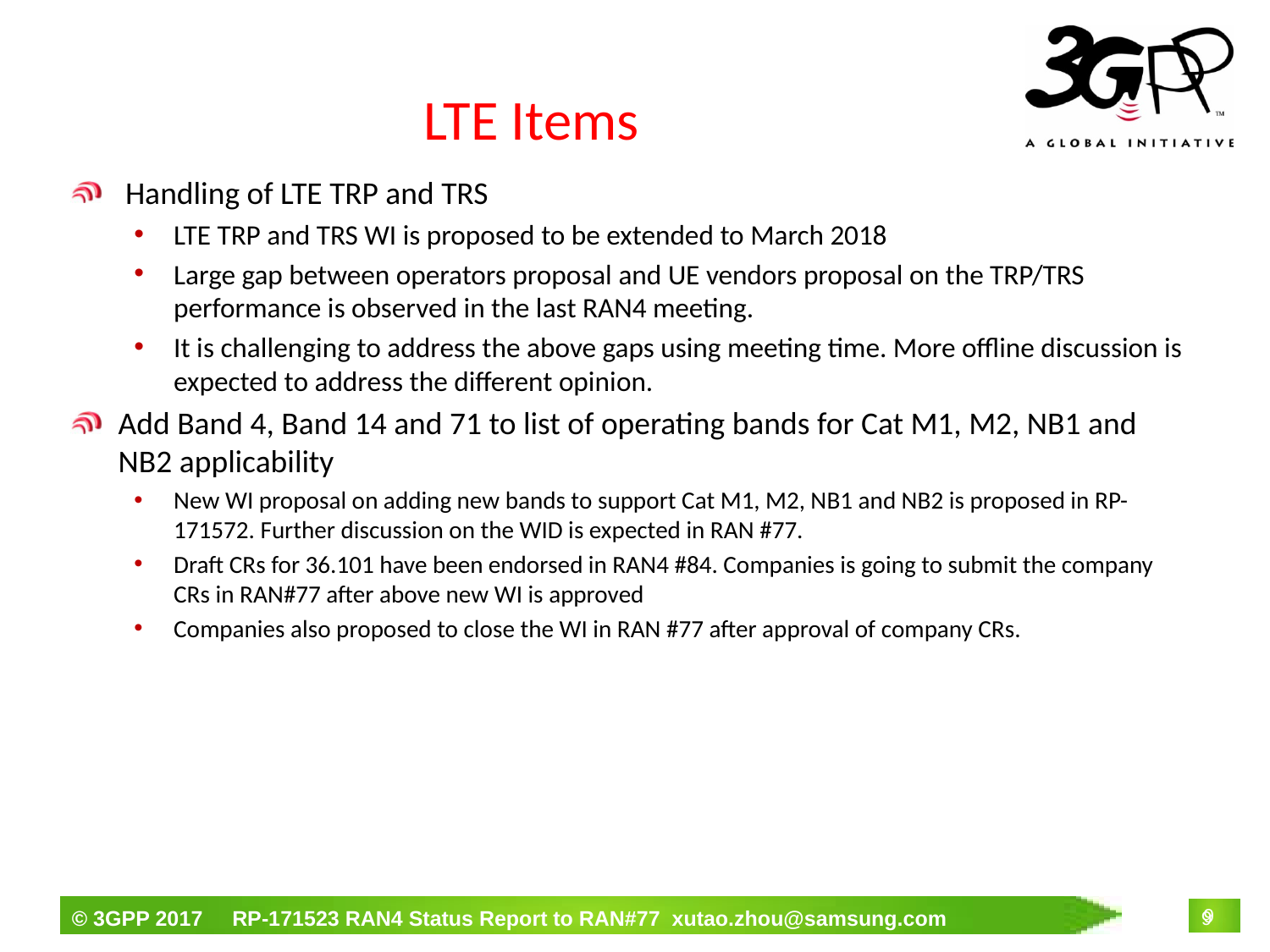

# LTE Items
 Handling of LTE TRP and TRS
LTE TRP and TRS WI is proposed to be extended to March 2018
Large gap between operators proposal and UE vendors proposal on the TRP/TRS performance is observed in the last RAN4 meeting.
It is challenging to address the above gaps using meeting time. More offline discussion is expected to address the different opinion.
Add Band 4, Band 14 and 71 to list of operating bands for Cat M1, M2, NB1 and NB2 applicability
New WI proposal on adding new bands to support Cat M1, M2, NB1 and NB2 is proposed in RP-171572. Further discussion on the WID is expected in RAN #77.
Draft CRs for 36.101 have been endorsed in RAN4 #84. Companies is going to submit the company CRs in RAN#77 after above new WI is approved
Companies also proposed to close the WI in RAN #77 after approval of company CRs.

9